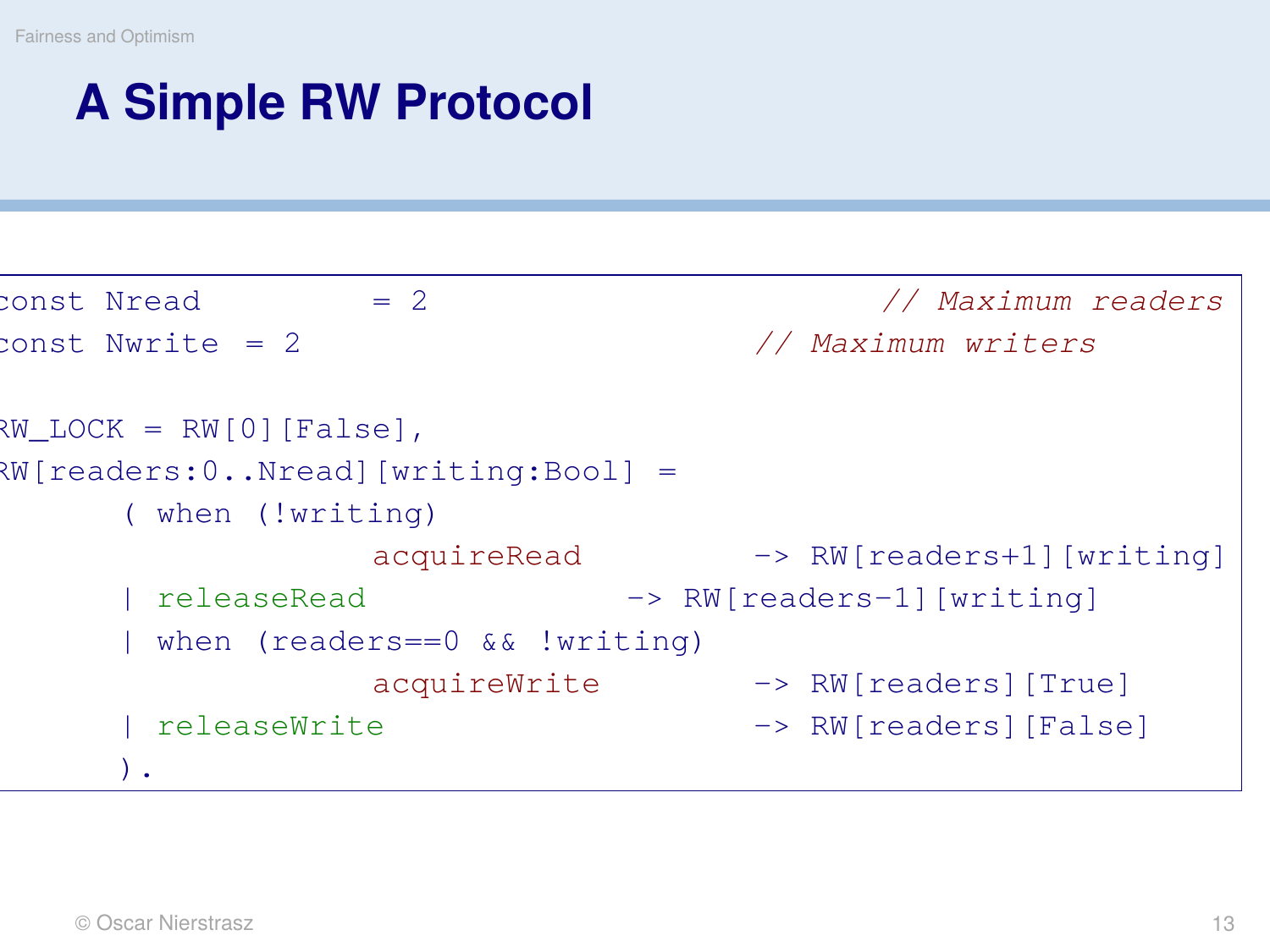

Fairness and Optimism
# A Simple RW Protocol
const Nread		= 2				// Maximum readers
const Nwrite	= 2				// Maximum writers

RW_LOCK = RW[0][False],
RW[readers:0..Nread][writing:Bool] =
	( when (!writing)
			acquireRead		-> RW[readers+1][writing]
	| releaseRead			-> RW[readers-1][writing]
	| when (readers==0 && !writing)
			acquireWrite		-> RW[readers][True]
	| releaseWrite			-> RW[readers][False]
	).
© Oscar Nierstrasz
13